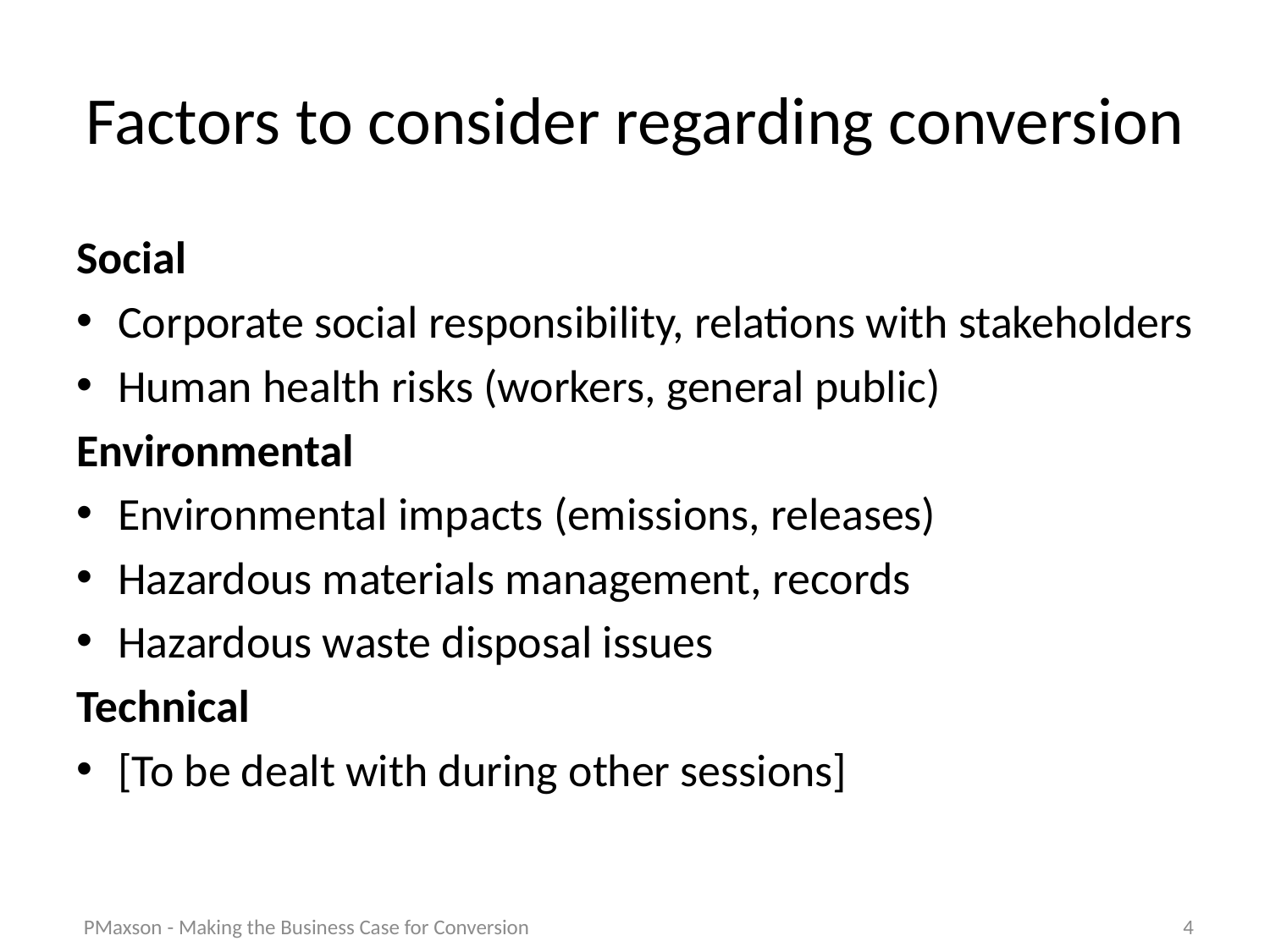

# Factors to consider regarding conversion
Social
Corporate social responsibility, relations with stakeholders
Human health risks (workers, general public)
Environmental
Environmental impacts (emissions, releases)
Hazardous materials management, records
Hazardous waste disposal issues
Technical
[To be dealt with during other sessions]
PMaxson - Making the Business Case for Conversion
4